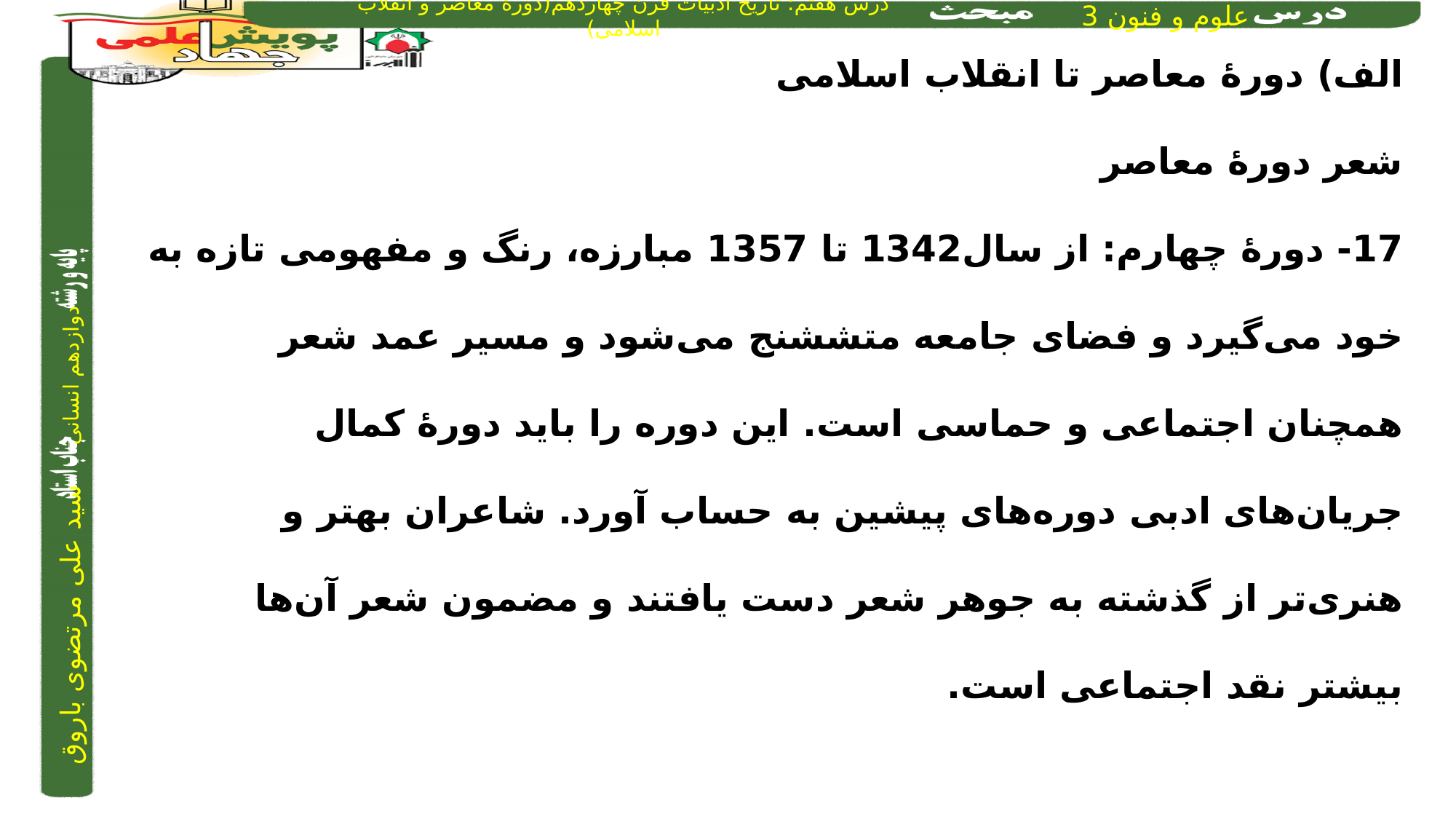

الف) دورۀ معاصر تا انقلاب اسلامی
شعر دورۀ معاصر
17- دورۀ چهارم: از سال1342 تا 1357 مبارزه، رنگ و مفهومی تازه به خود می‌گیرد و فضای جامعه متششنج می‌شود و مسیر عمد شعر همچنان اجتماعی و حماسی است. این دوره را باید دورۀ کمال جریان‌های ادبی دوره‌های پیشین به حساب آورد. شاعران بهتر و هنری‌تر از گذشته به جوهر شعر دست یافتند و مضمون شعر آن‌ها بیشتر نقد اجتماعی است.